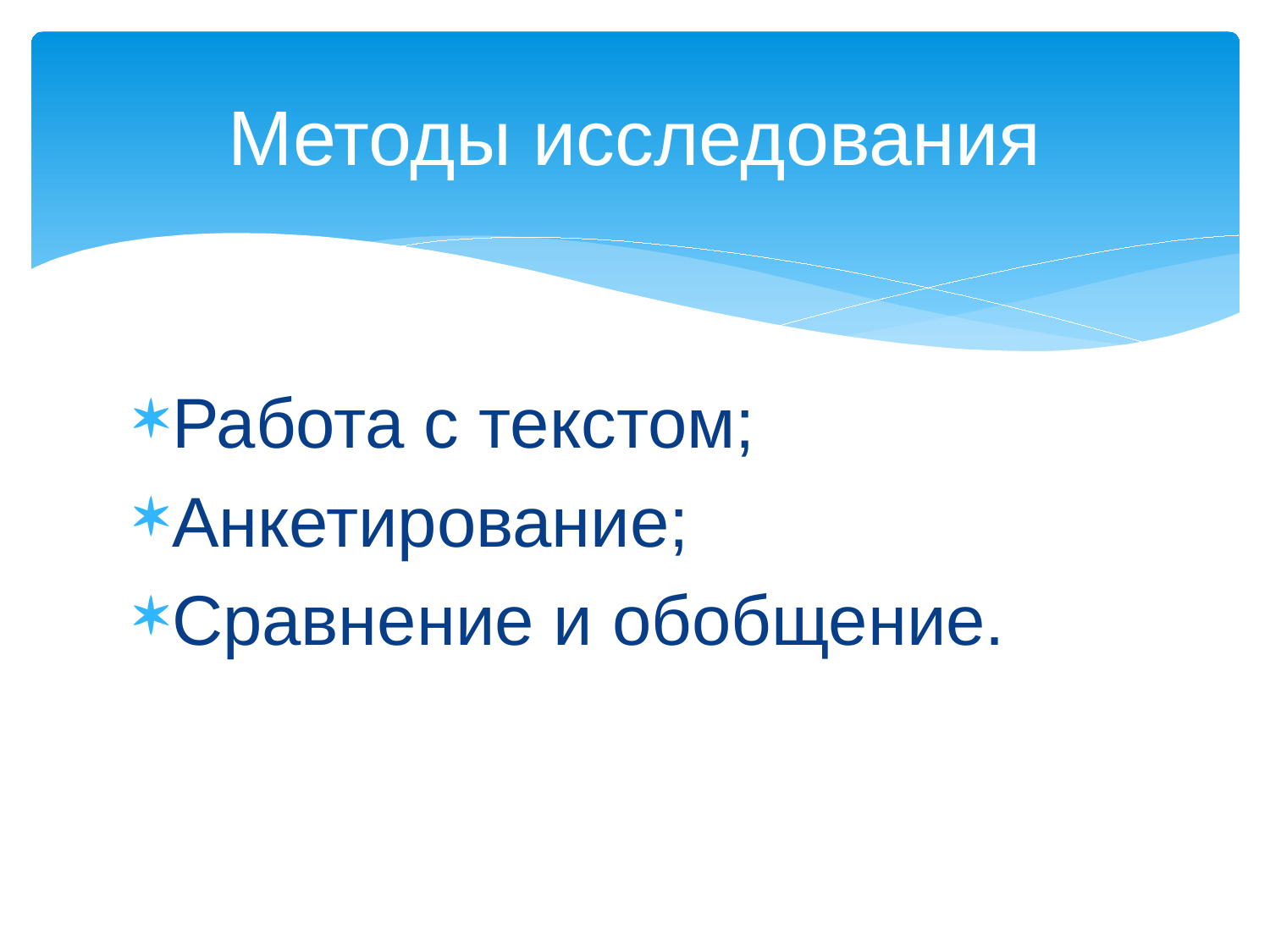

# Методы исследования
Работа с текстом;
Анкетирование;
Сравнение и обобщение.